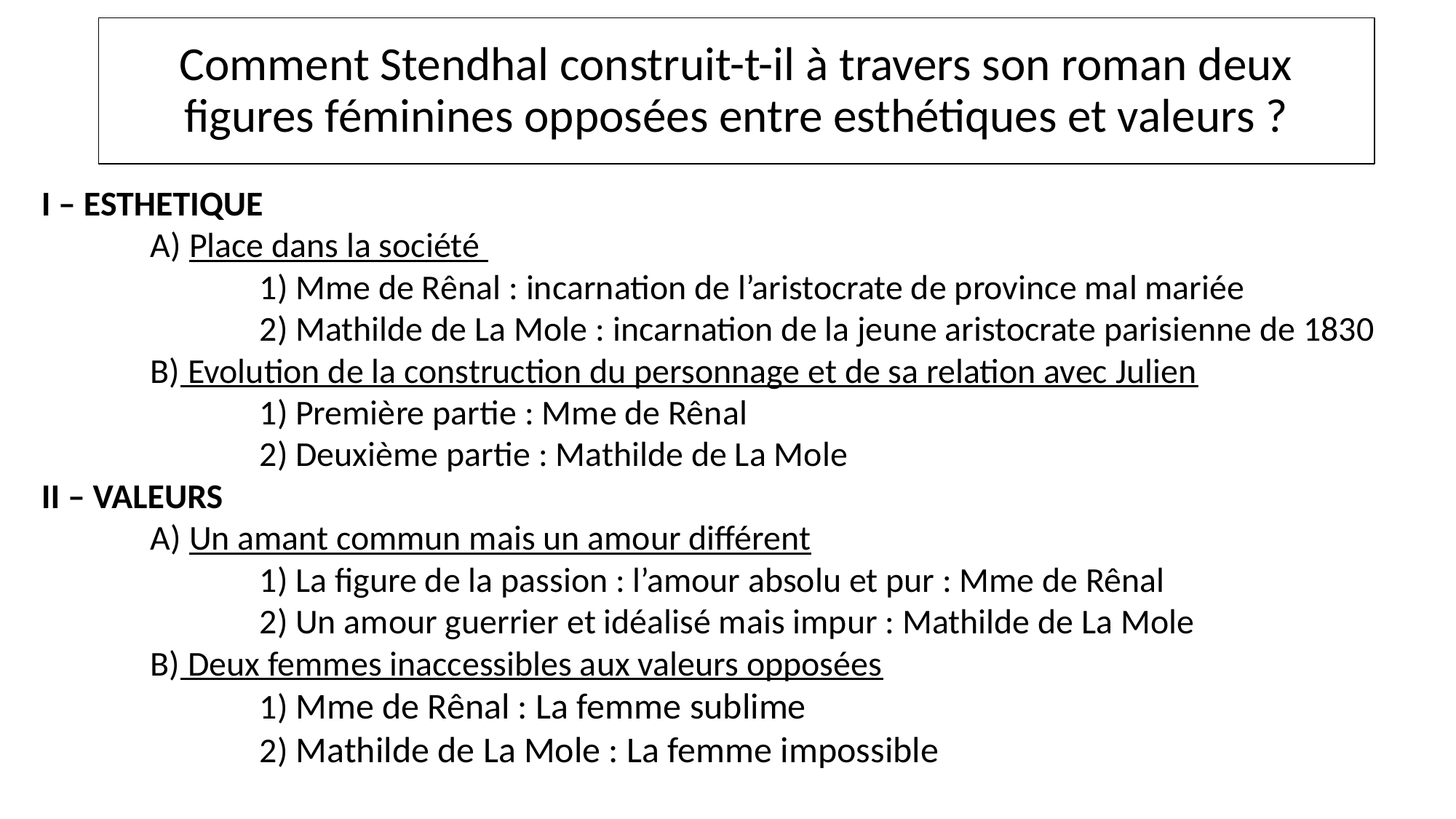

# Comment Stendhal construit-t-il à travers son roman deux figures féminines opposées entre esthétiques et valeurs ?
I – ESTHETIQUE
	A) Place dans la société
		1) Mme de Rênal : incarnation de l’aristocrate de province mal mariée
		2) Mathilde de La Mole : incarnation de la jeune aristocrate parisienne de 1830
	B) Evolution de la construction du personnage et de sa relation avec Julien
		1) Première partie : Mme de Rênal
		2) Deuxième partie : Mathilde de La Mole
II – VALEURS
	A) Un amant commun mais un amour différent
		1) La figure de la passion : l’amour absolu et pur : Mme de Rênal
		2) Un amour guerrier et idéalisé mais impur : Mathilde de La Mole
	B) Deux femmes inaccessibles aux valeurs opposées
		1) Mme de Rênal : La femme sublime
		2) Mathilde de La Mole : La femme impossible